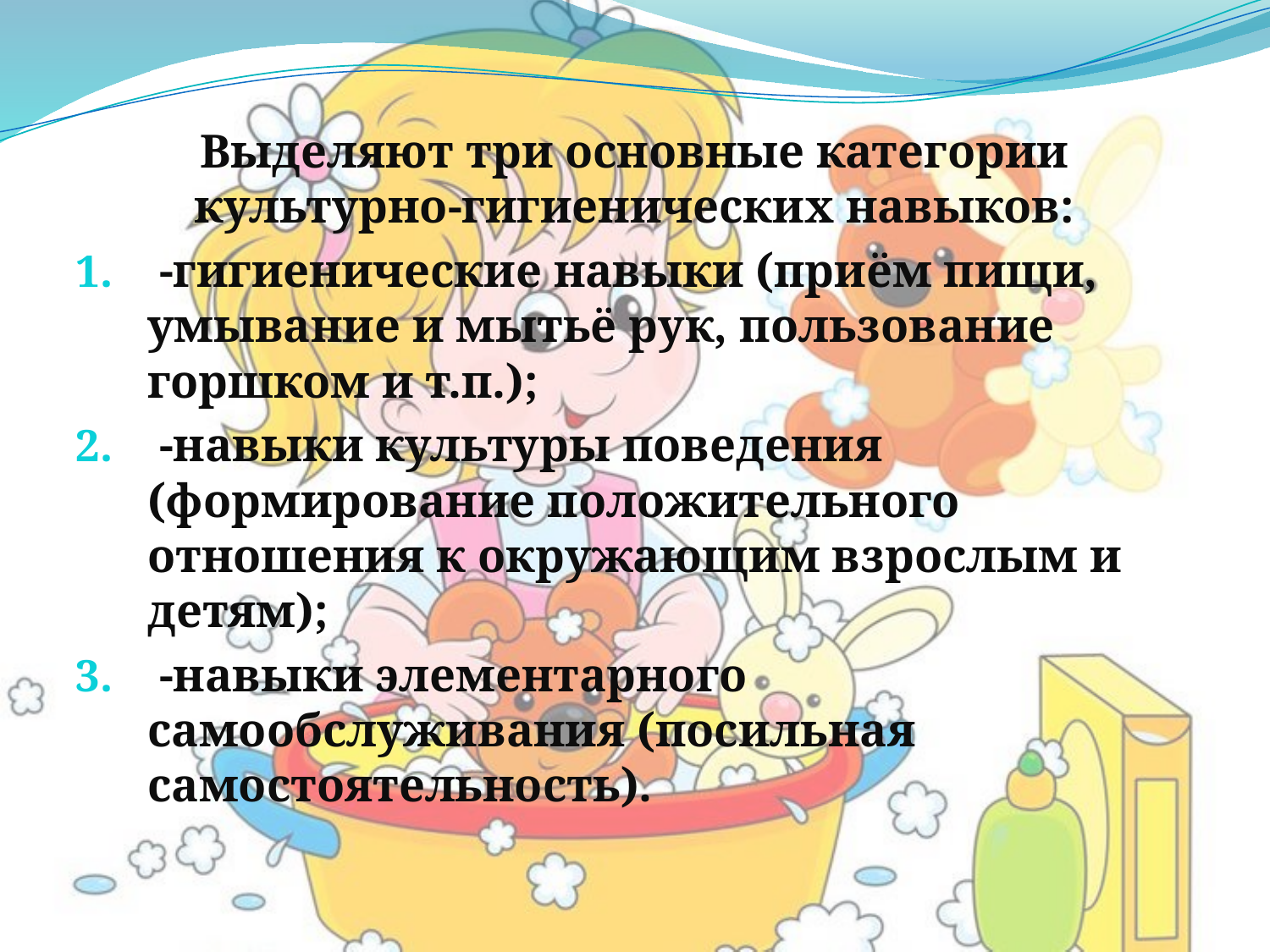

#
Выделяют три основные категории культурно-гигиенических навыков:
 -гигиенические навыки (приём пищи, умывание и мытьё рук, пользование горшком и т.п.);
 -навыки культуры поведения (формирование положительного отношения к окружающим взрослым и детям);
 -навыки элементарного самообслуживания (посильная самостоятельность).